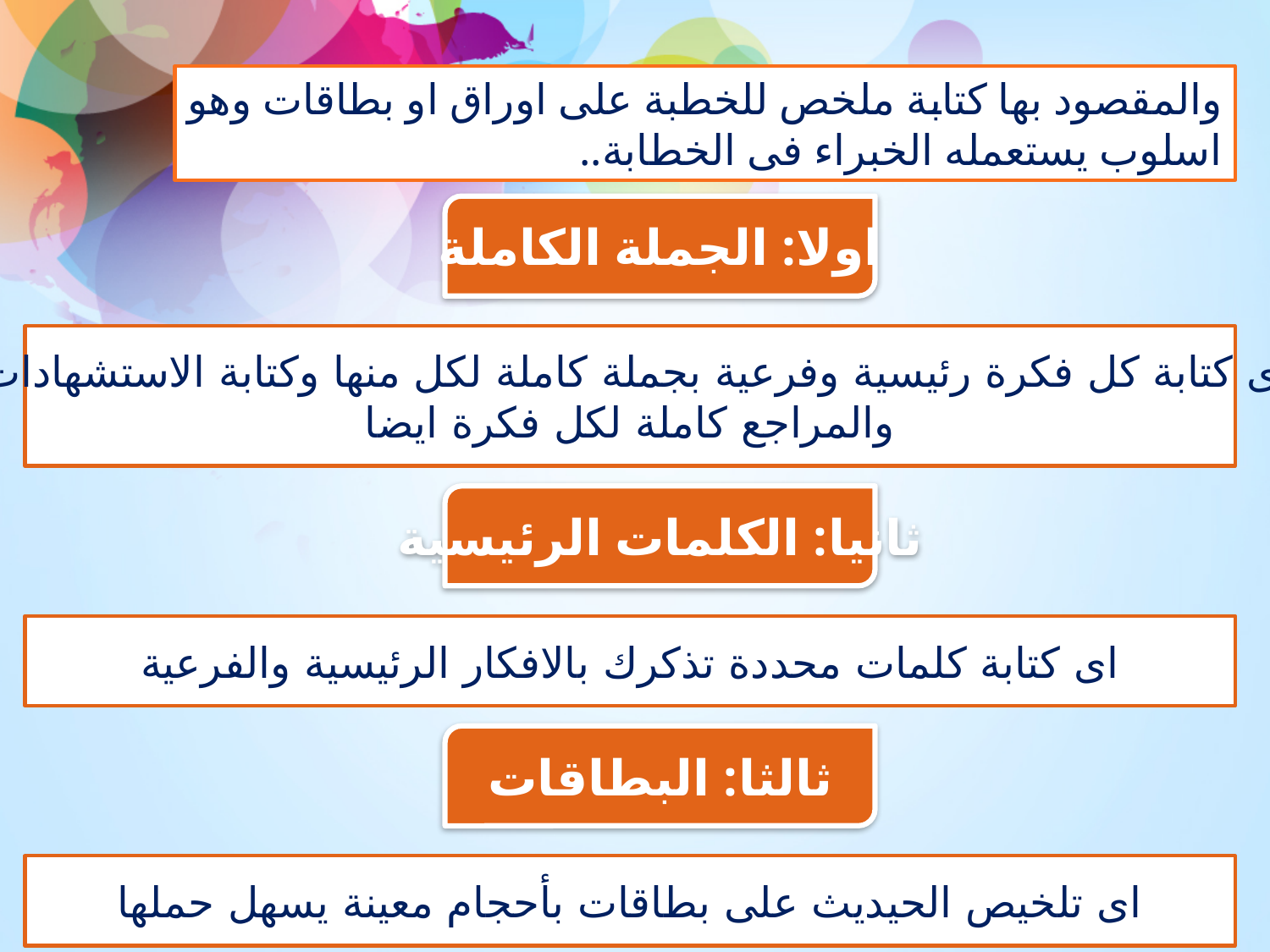

والمقصود بها كتابة ملخص للخطبة على اوراق او بطاقات وهو اسلوب يستعمله الخبراء فى الخطابة..
اولا: الجملة الكاملة
اى كتابة كل فكرة رئيسية وفرعية بجملة كاملة لكل منها وكتابة الاستشهادات
والمراجع كاملة لكل فكرة ايضا
ثانيا: الكلمات الرئيسية
اى كتابة كلمات محددة تذكرك بالافكار الرئيسية والفرعية
ثالثا: البطاقات
اى تلخيص الحيديث على بطاقات بأحجام معينة يسهل حملها